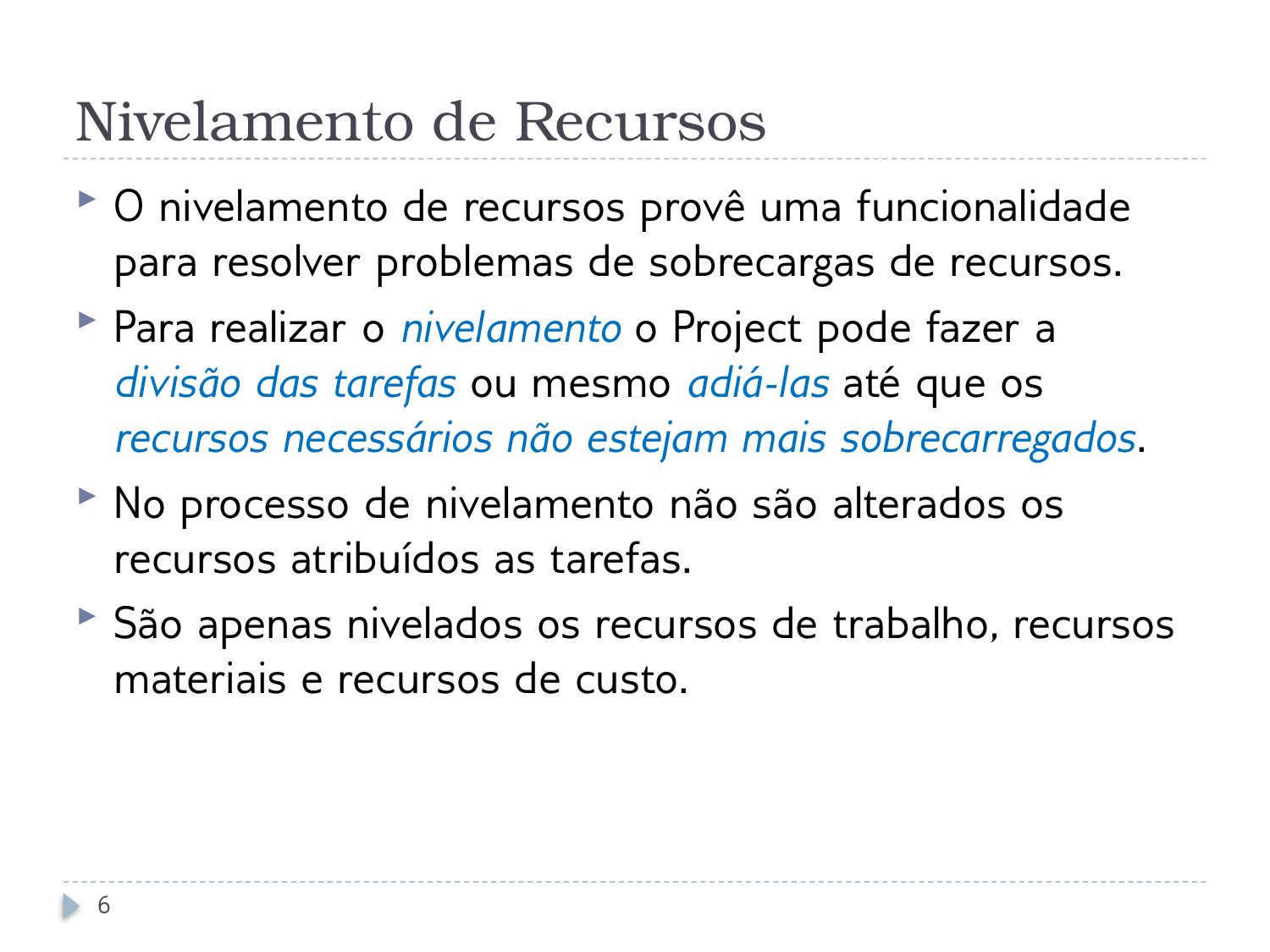

# Nivelamento de Recursos
O nivelamento de recursos provê uma funcionalidade para resolver problemas de sobrecargas de recursos.
Para realizar o nivelamento o Project pode fazer a divisão das tarefas ou mesmo adiá-las até que os recursos necessários não estejam mais sobrecarregados.
No processo de nivelamento não são alterados os recursos atribuídos as tarefas.
São apenas nivelados os recursos de trabalho, recursos materiais e recursos de custo.

6